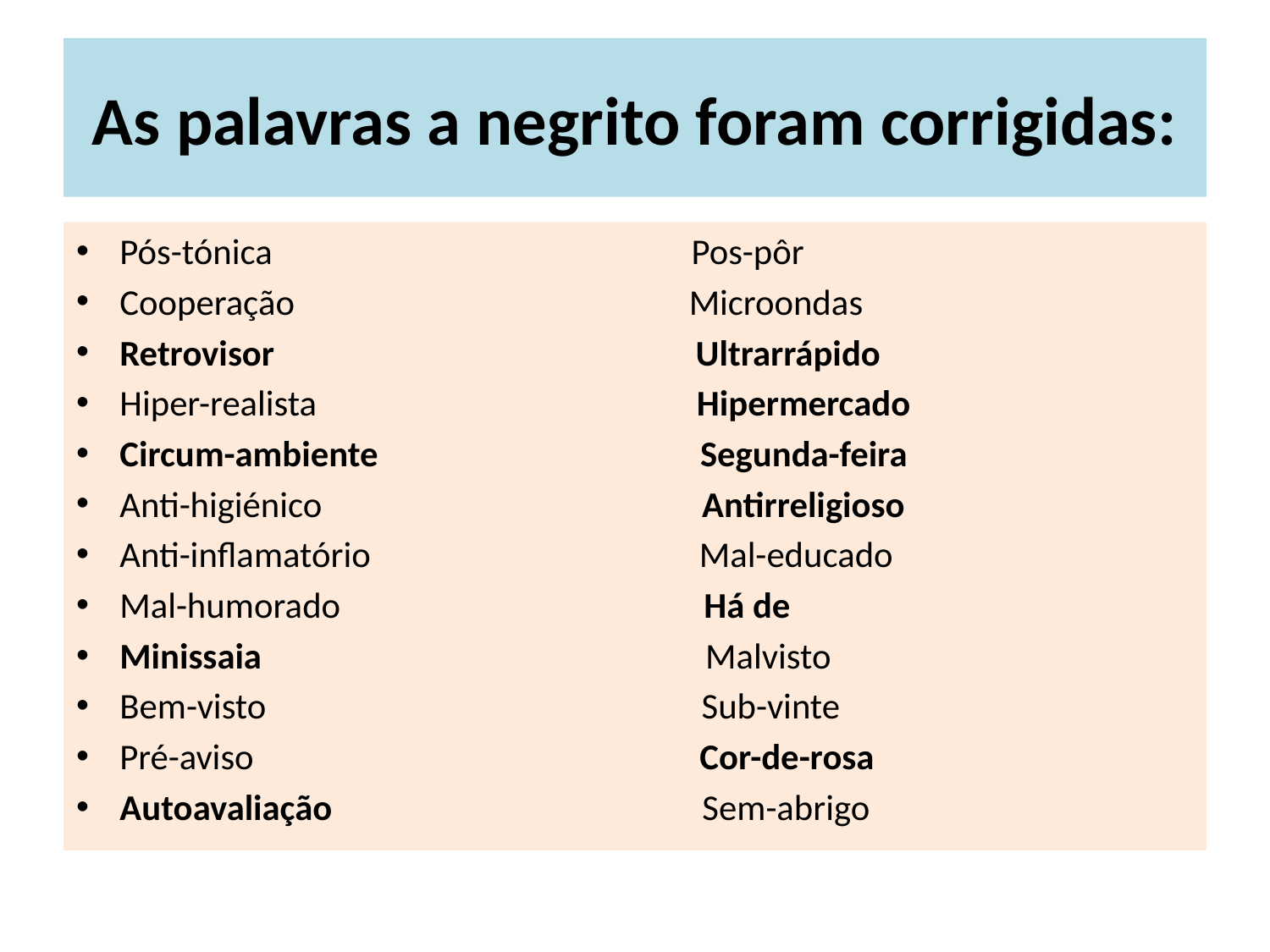

# As palavras a negrito foram corrigidas:
Pós-tónica                                                   Pos-pôr
Cooperação                                                Microondas
Retrovisor                                                   Ultrarrápido
Hiper-realista                                              Hipermercado
Circum-ambiente                                       Segunda-feira
Anti-higiénico                                              Antirreligioso
Anti-inflamatório                                        Mal-educado
Mal-humorado                                            Há de
Minissaia                                                      Malvisto
Bem-visto                                                     Sub-vinte
Pré-aviso                                                      Cor-de-rosa
Autoavaliação                                             Sem-abrigo